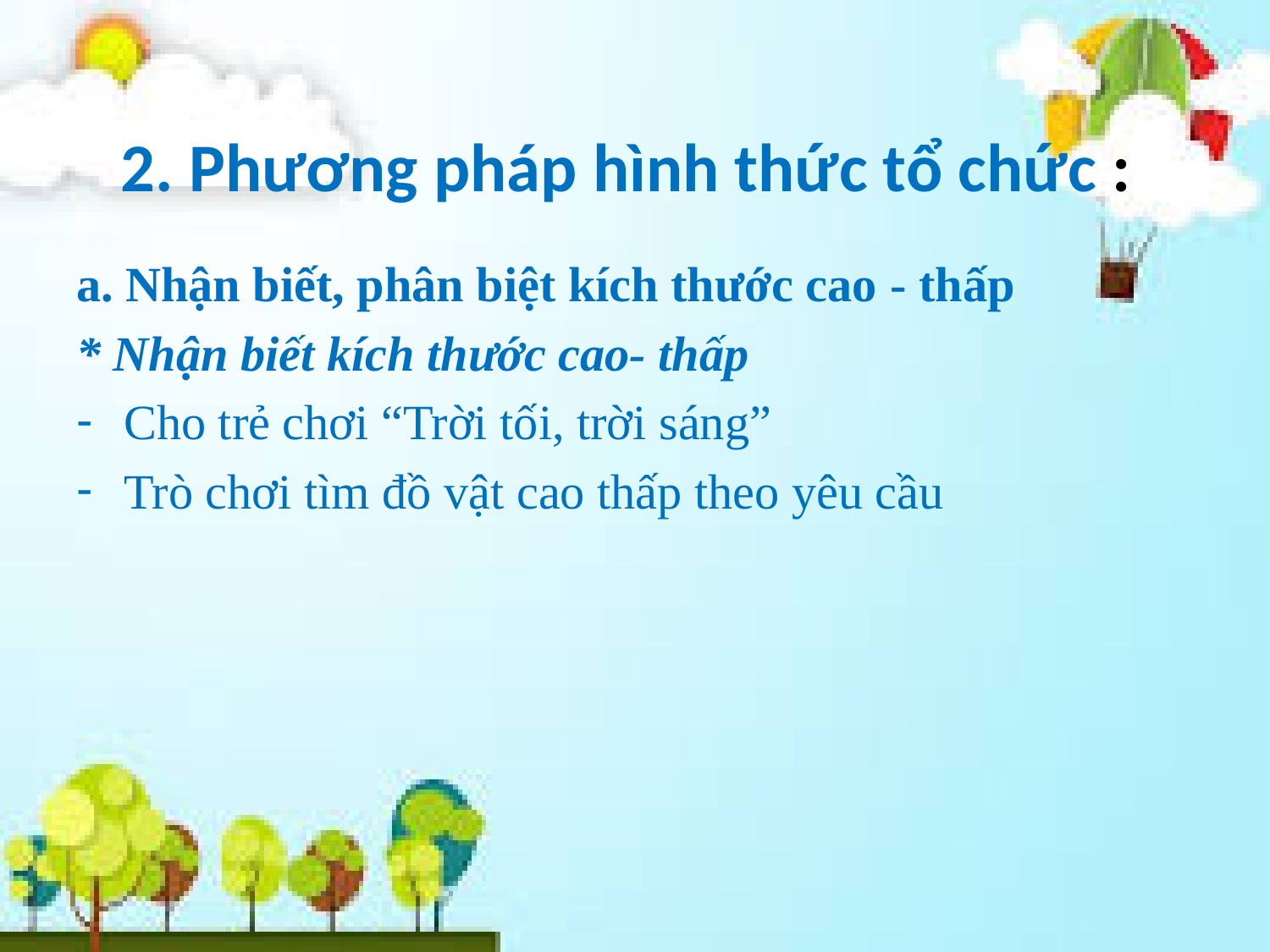

# 2. Phương pháp hình thức tổ chức :
a. Nhận biết, phân biệt kích thước cao - thấp
* Nhận biết kích thước cao- thấp
Cho trẻ chơi “Trời tối, trời sáng”
Trò chơi tìm đồ vật cao thấp theo yêu cầu